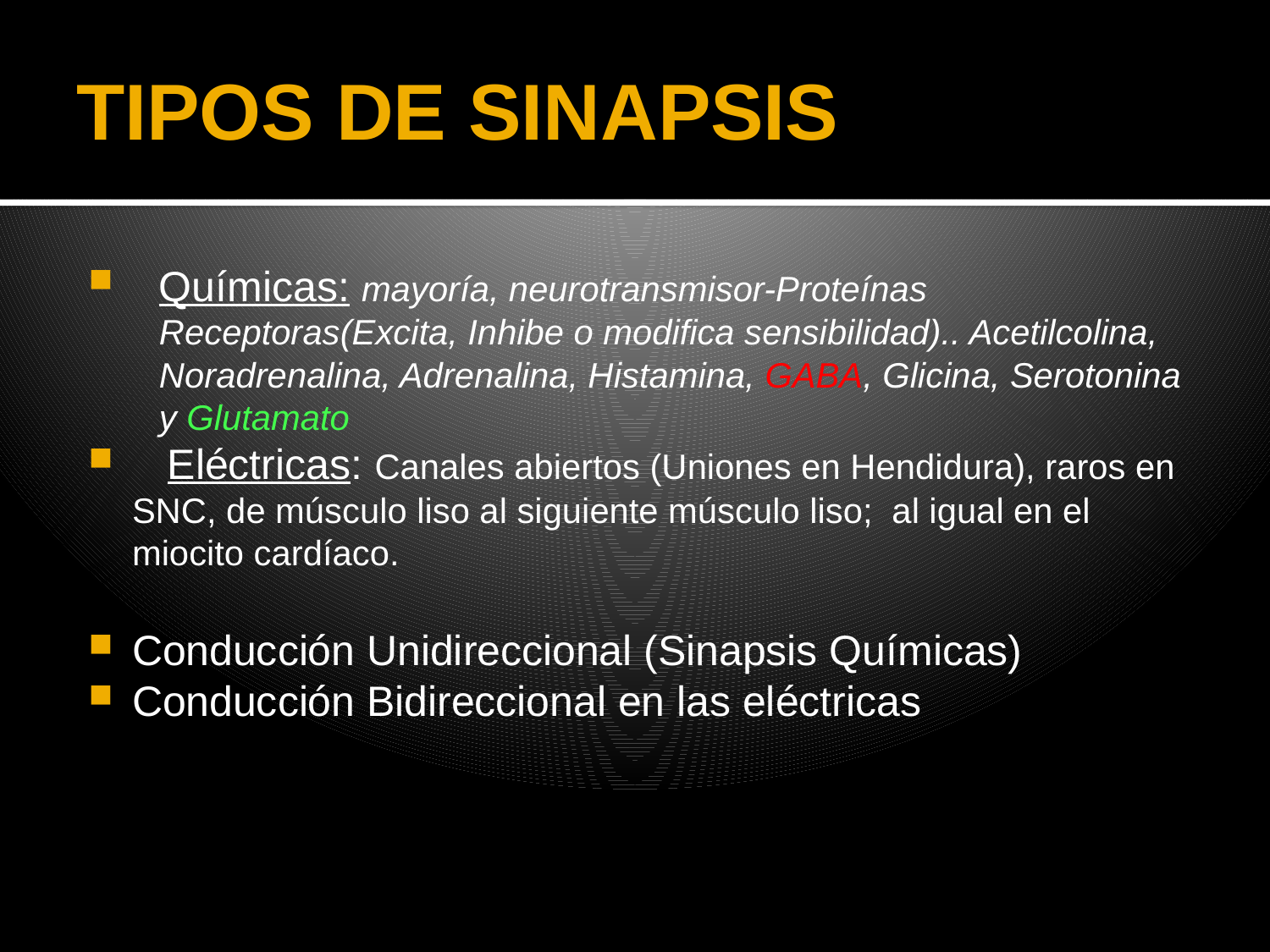

# TIPOS DE SINAPSIS
Químicas: mayoría, neurotransmisor-Proteínas Receptoras(Excita, Inhibe o modifica sensibilidad).. Acetilcolina, Noradrenalina, Adrenalina, Histamina, GABA, Glicina, Serotonina y Glutamato
   Eléctricas: Canales abiertos (Uniones en Hendidura), raros en SNC, de músculo liso al siguiente músculo liso;  al igual en el miocito cardíaco.

Conducción Unidireccional (Sinapsis Químicas)
Conducción Bidireccional en las eléctricas